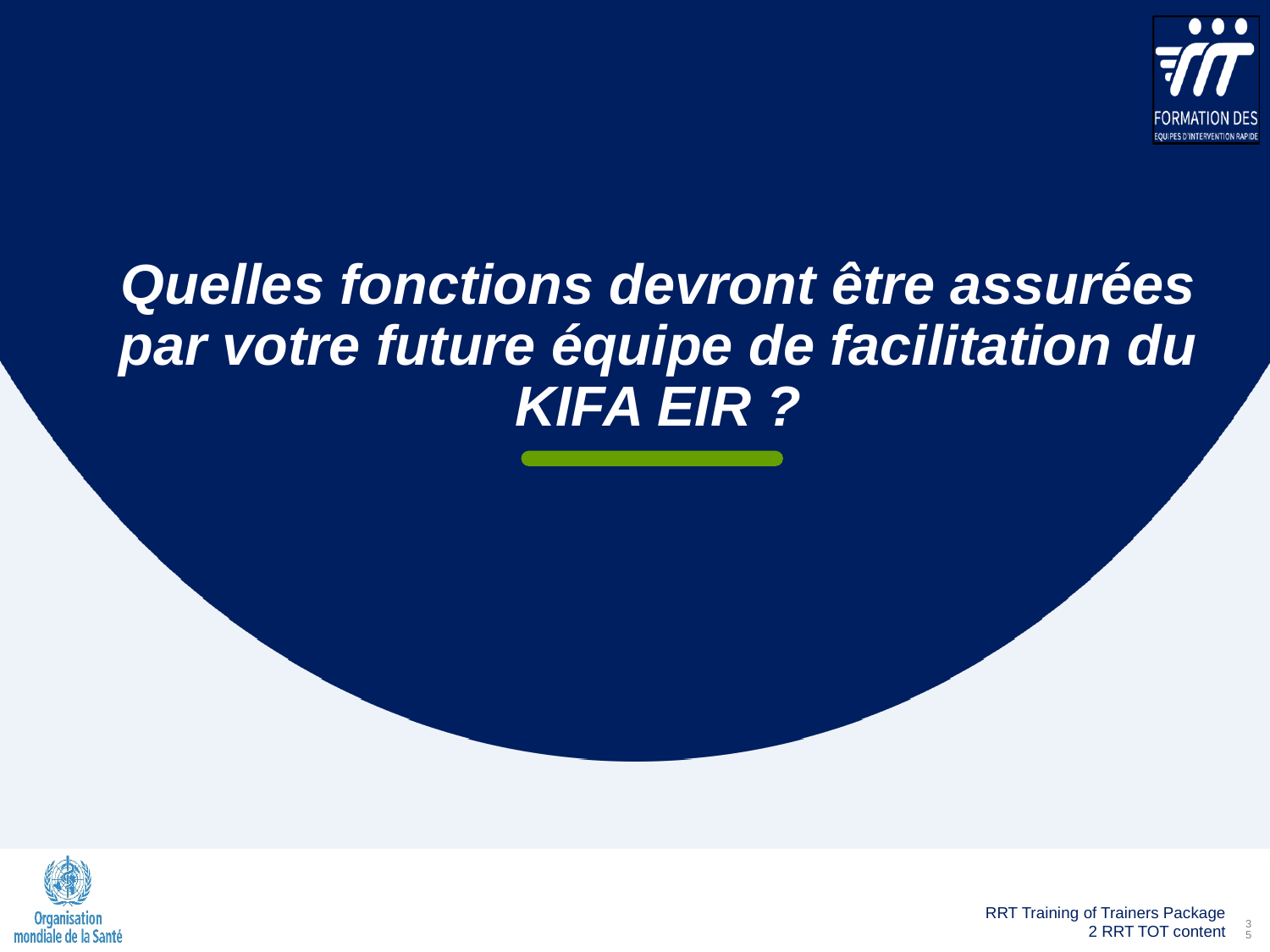

Quelles fonctions devront être assurées par votre future équipe de facilitation du KIFA EIR ?